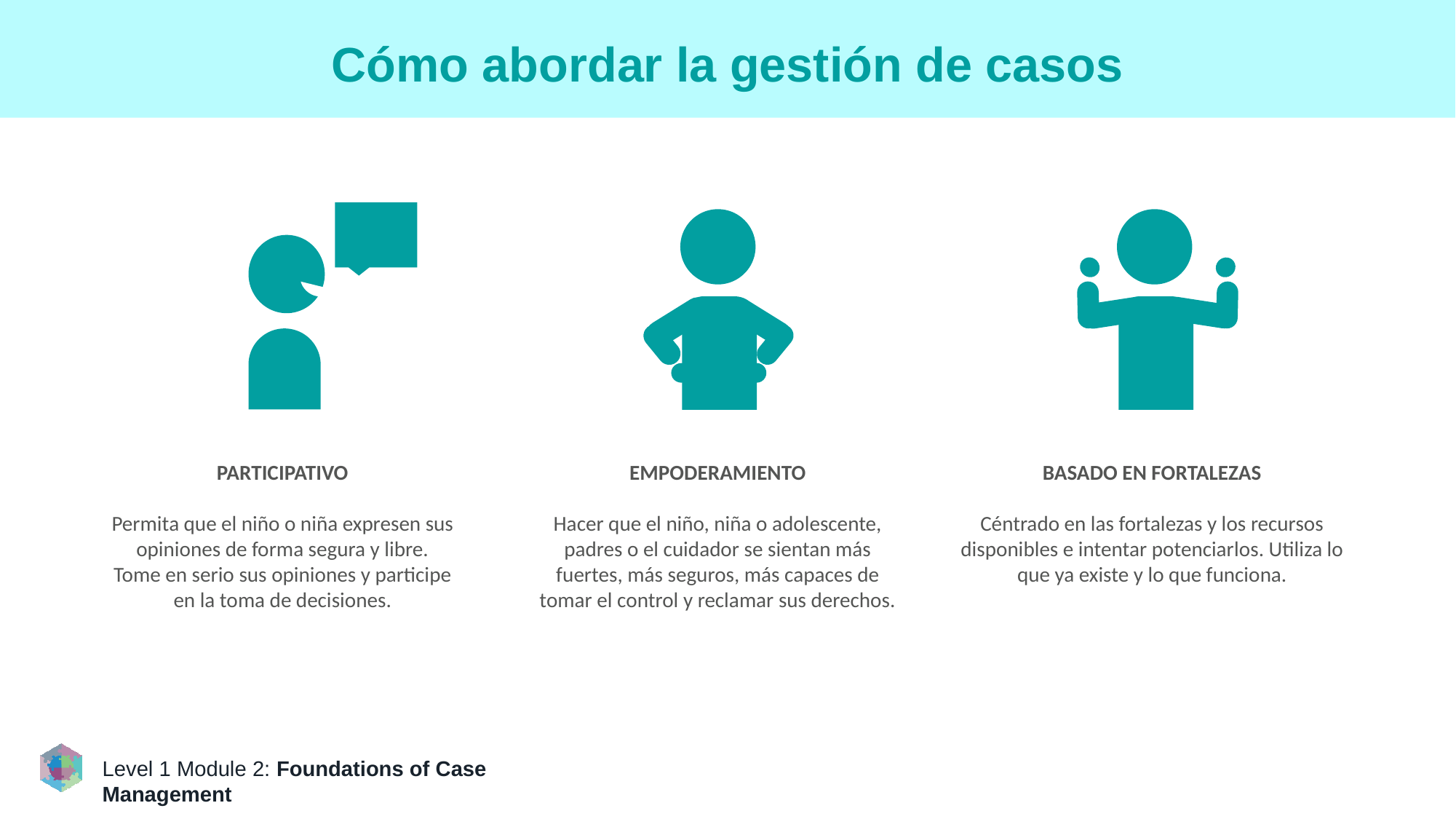

# Cómo abordar la gestión de casos

EMPODERAMIENTO

Hacer que el niño, niña o adolescente, padres o el cuidador se sientan más fuertes, más seguros, más capaces de tomar el control y reclamar sus derechos.
BASADO EN FORTALEZAS

Céntrado en las fortalezas y los recursos disponibles e intentar potenciarlos. Utiliza lo que ya existe y lo que funciona.
PARTICIPATIVO

Permita que el niño o niña expresen sus opiniones de forma segura y libre. Tome en serio sus opiniones y participe en la toma de decisiones.